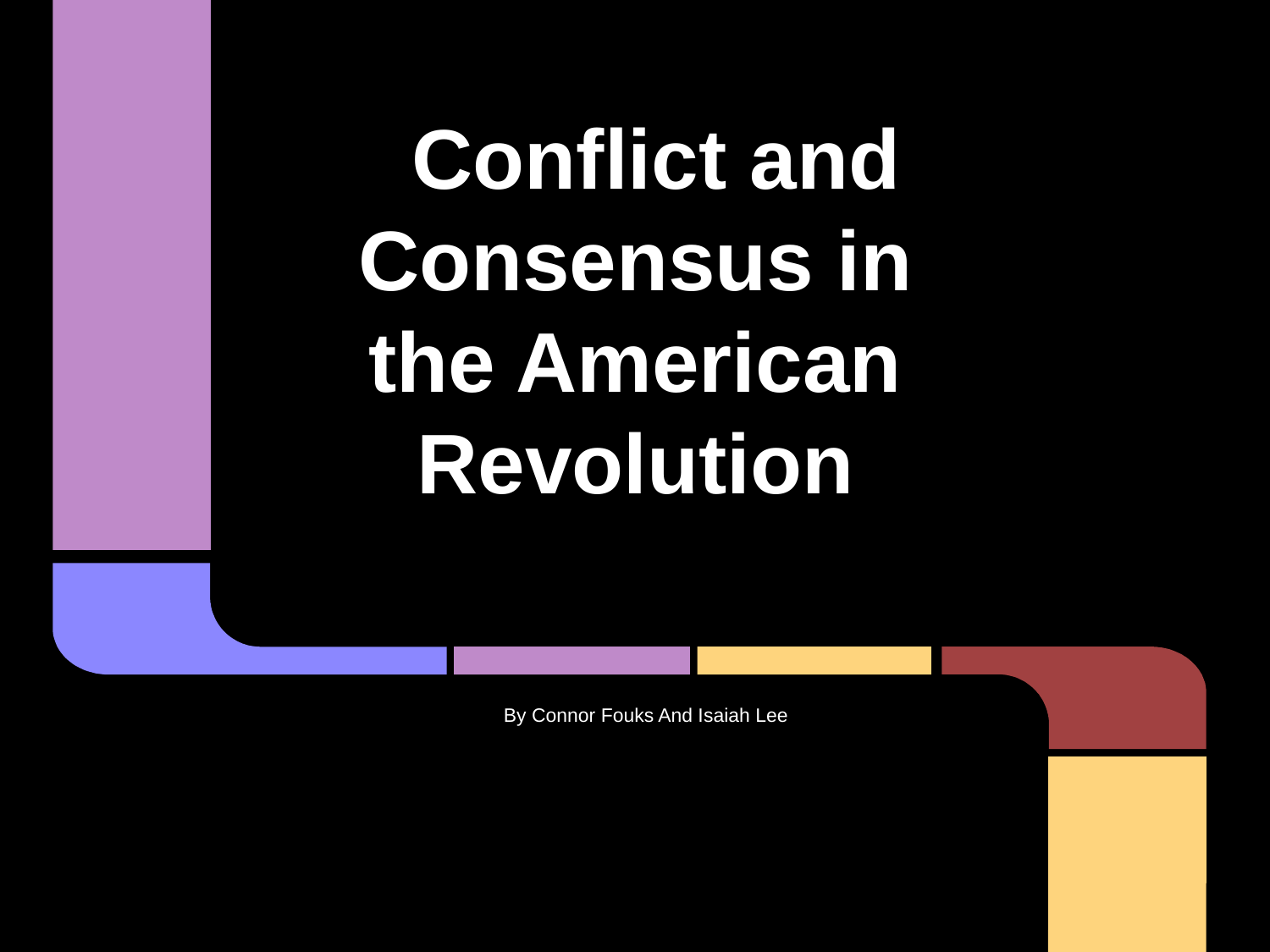

# Conflict and Consensus in the American Revolution
By Connor Fouks And Isaiah Lee